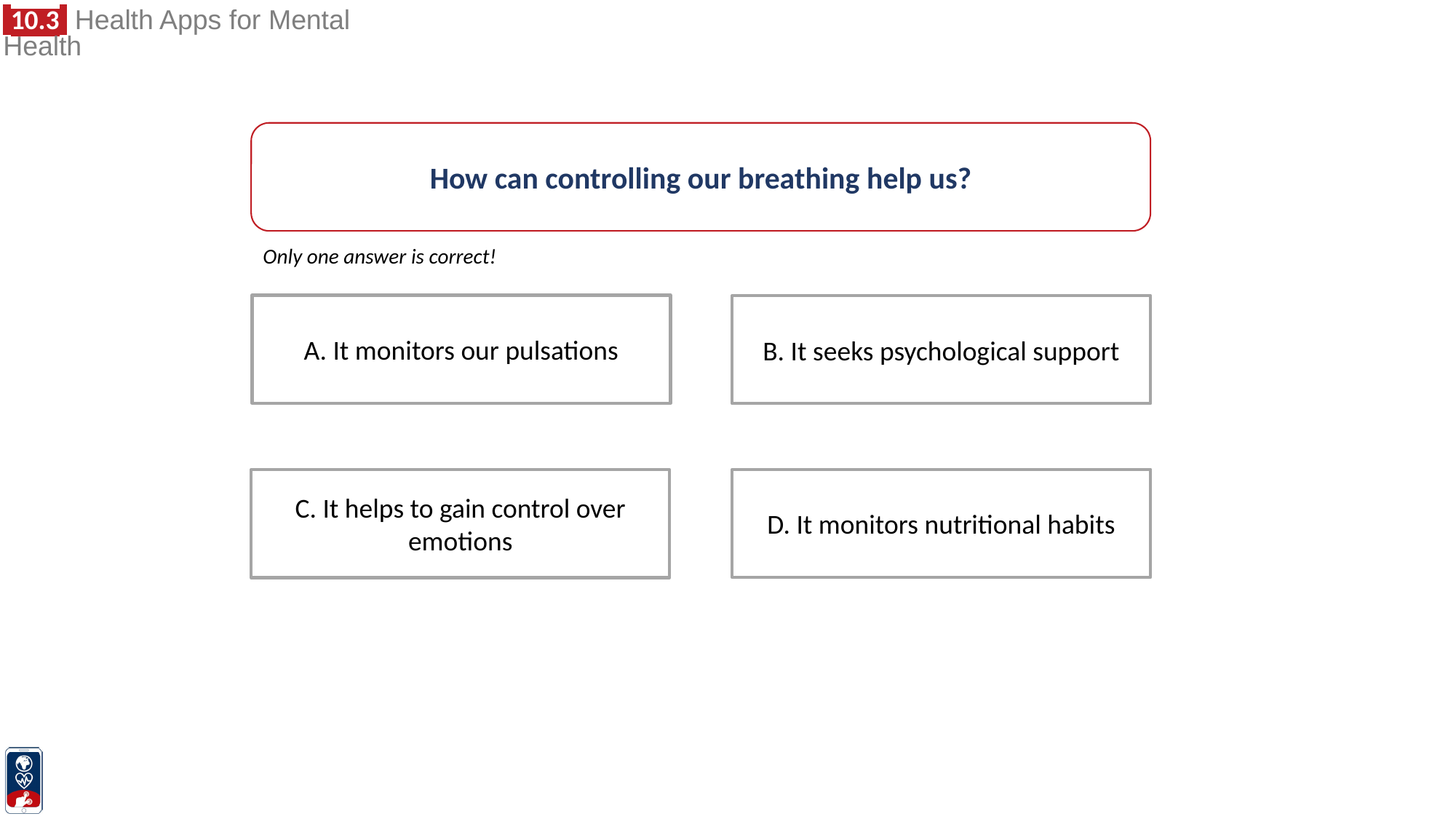

How can controlling our breathing help us?
Only one answer is correct!
A. It monitors our pulsations
B. It seeks psychological support
D. It monitors nutritional habits
C. It helps to gain control over emotions